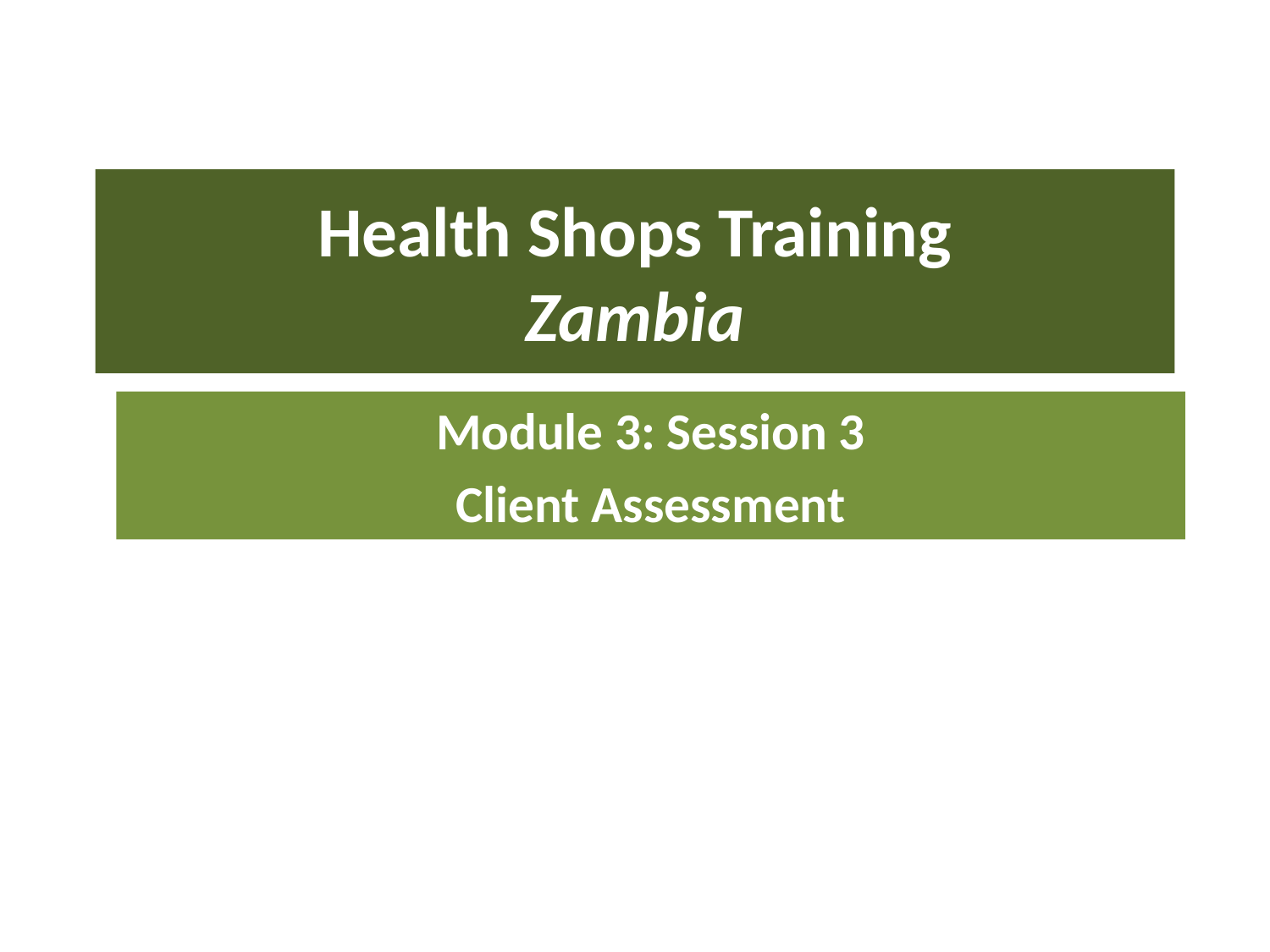

# Health Shops Training Zambia
Module 3: Session 3
Client Assessment